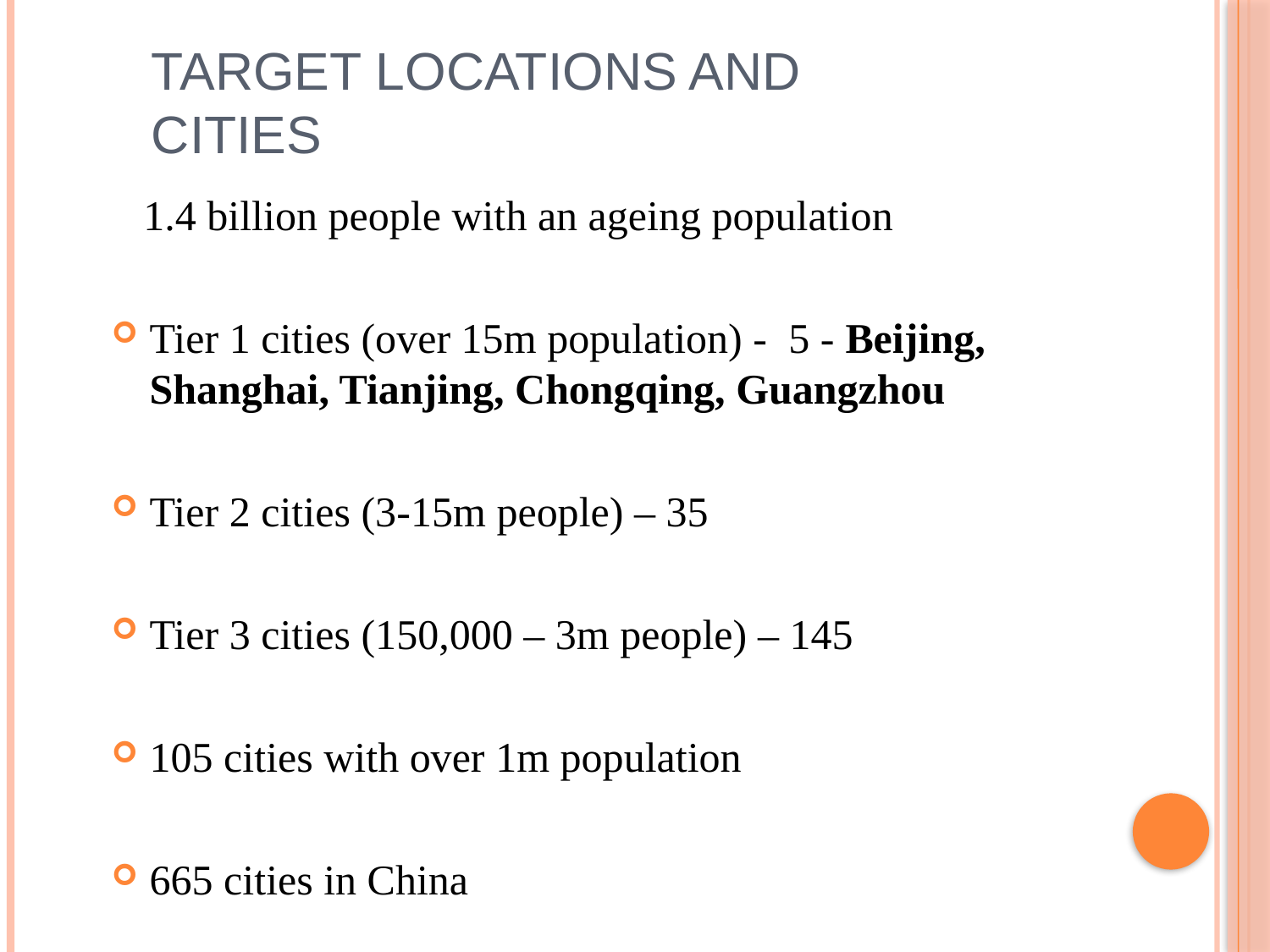

# Target Locations and Cities
   1.4 billion people with an ageing population

Tier 1 cities (over 15m population) -  5 - Beijing, Shanghai, Tianjing, Chongqing, Guangzhou

Tier 2 cities (3-15m people) – 35

Tier 3 cities (150,000 – 3m people) – 145

105 cities with over 1m population

665 cities in China

Source: South China Morning Post 2016 quoting National Bureau of Statistics 2013 Statistical Yearbook